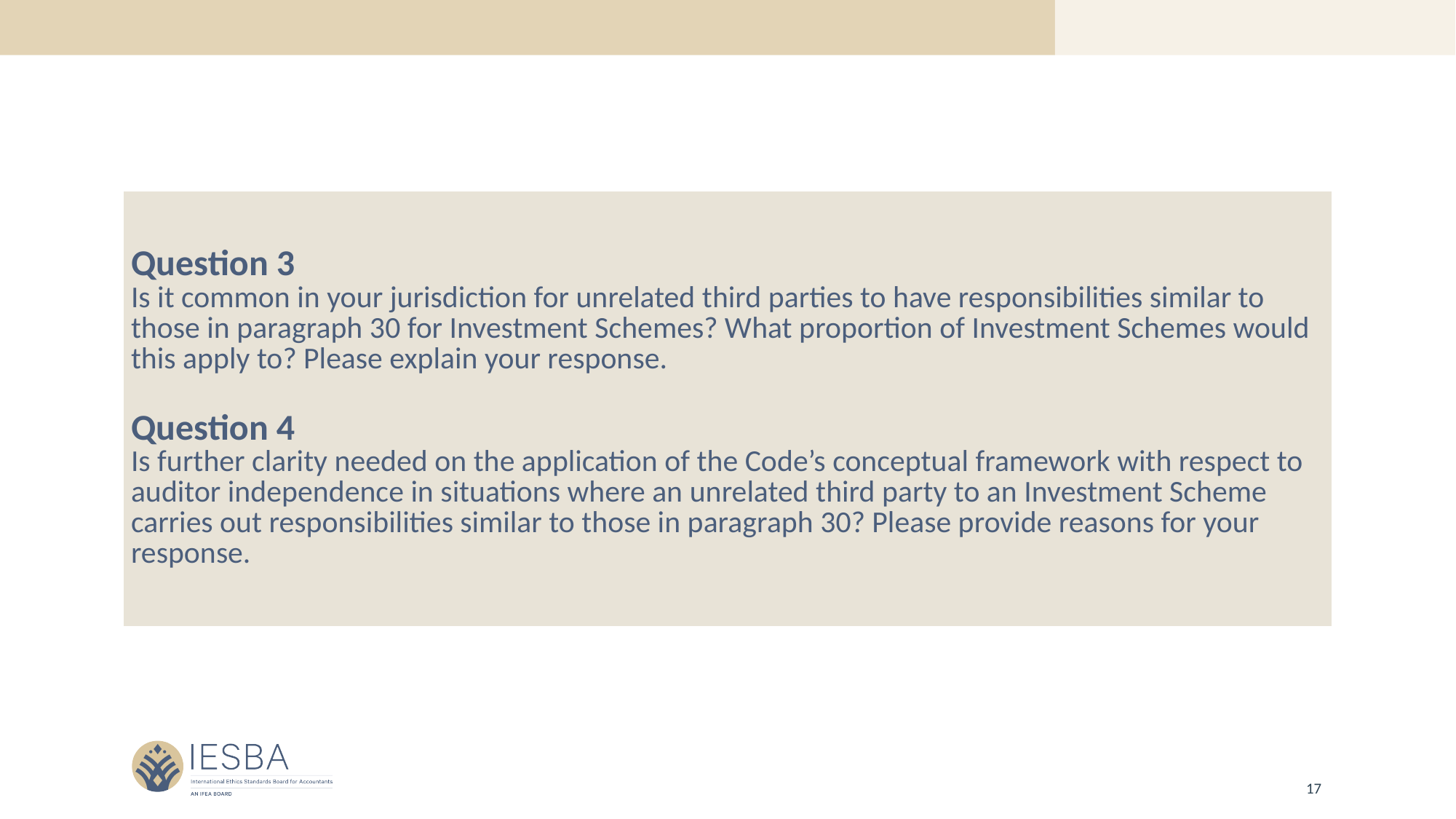

| Question 3 Is it common in your jurisdiction for unrelated third parties to have responsibilities similar to those in paragraph 30 for Investment Schemes? What proportion of Investment Schemes would this apply to? Please explain your response. Question 4 Is further clarity needed on the application of the Code’s conceptual framework with respect to auditor independence in situations where an unrelated third party to an Investment Scheme carries out responsibilities similar to those in paragraph 30? Please provide reasons for your response. |
| --- |

17